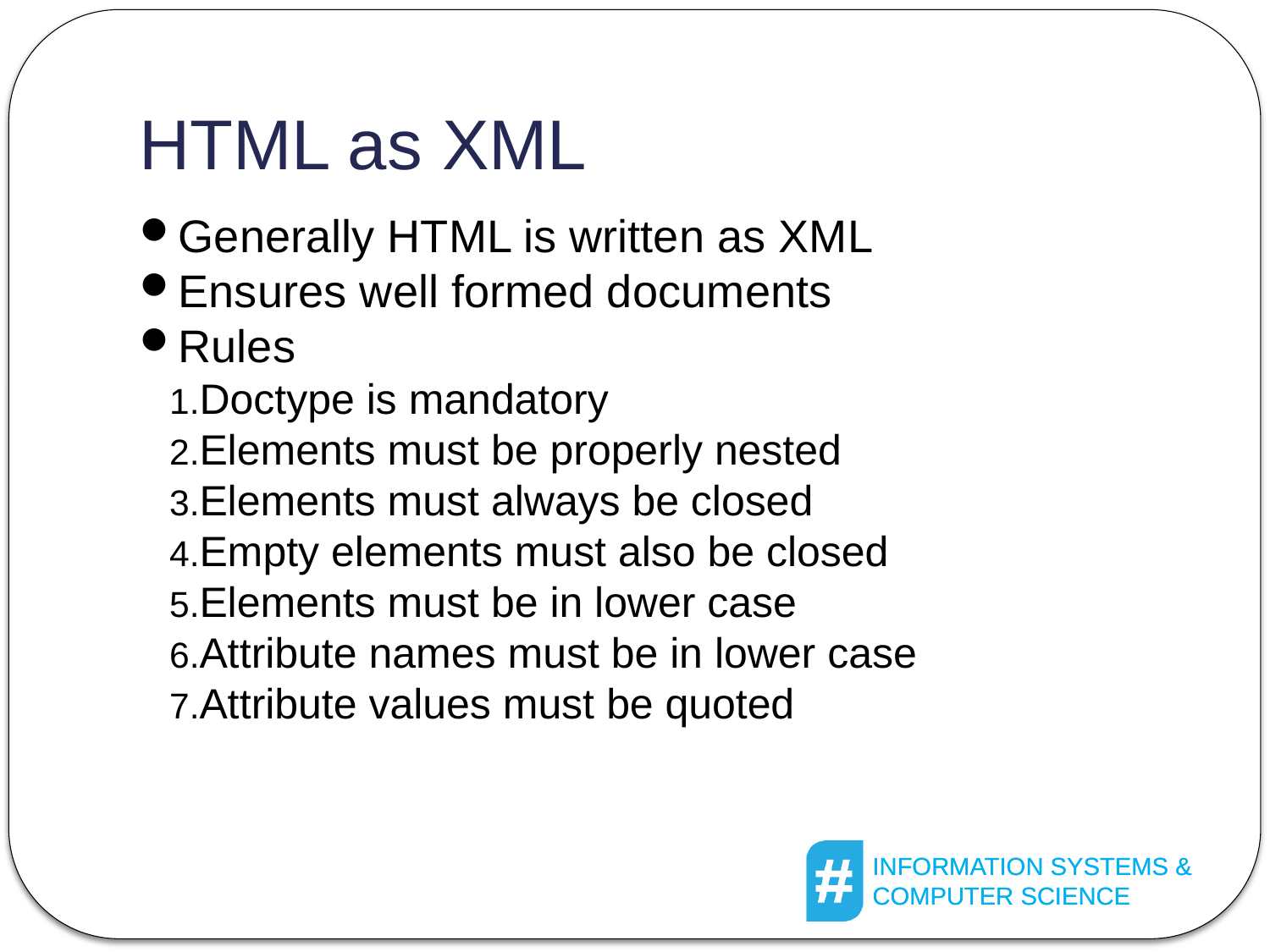

HTML as XML
Generally HTML is written as XML
Ensures well formed documents
Rules
Doctype is mandatory
Elements must be properly nested
Elements must always be closed
Empty elements must also be closed
Elements must be in lower case
Attribute names must be in lower case
Attribute values must be quoted